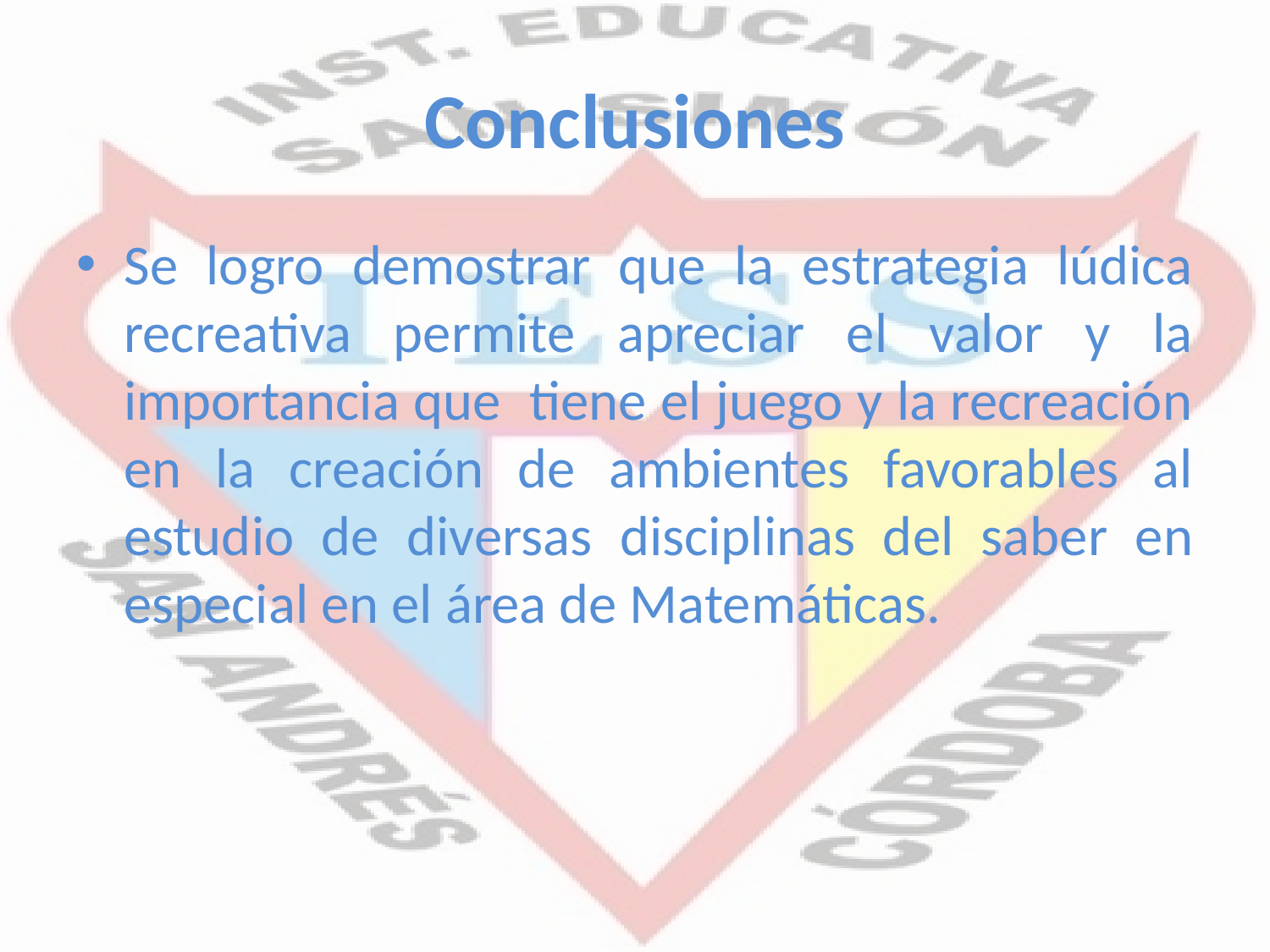

# Conclusiones
Se logro demostrar que la estrategia lúdica recreativa permite apreciar el valor y la importancia que  tiene el juego y la recreación en la creación de ambientes favorables al estudio de diversas disciplinas del saber en especial en el área de Matemáticas.